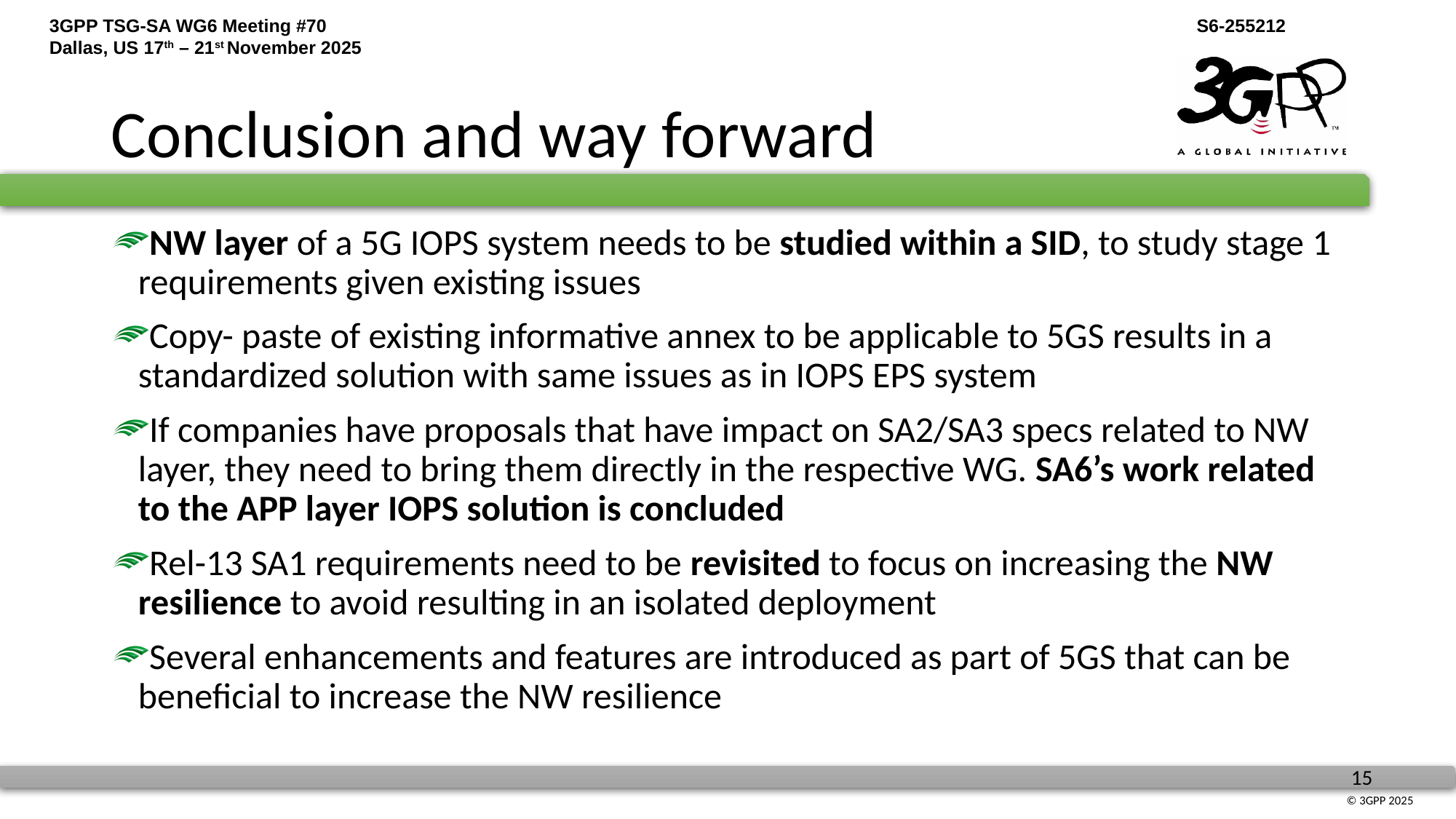

# Conclusion and way forward
NW layer of a 5G IOPS system needs to be studied within a SID, to study stage 1 requirements given existing issues
Copy- paste of existing informative annex to be applicable to 5GS results in a standardized solution with same issues as in IOPS EPS system
If companies have proposals that have impact on SA2/SA3 specs related to NW layer, they need to bring them directly in the respective WG. SA6’s work related to the APP layer IOPS solution is concluded
Rel-13 SA1 requirements need to be revisited to focus on increasing the NW resilience to avoid resulting in an isolated deployment
Several enhancements and features are introduced as part of 5GS that can be beneficial to increase the NW resilience